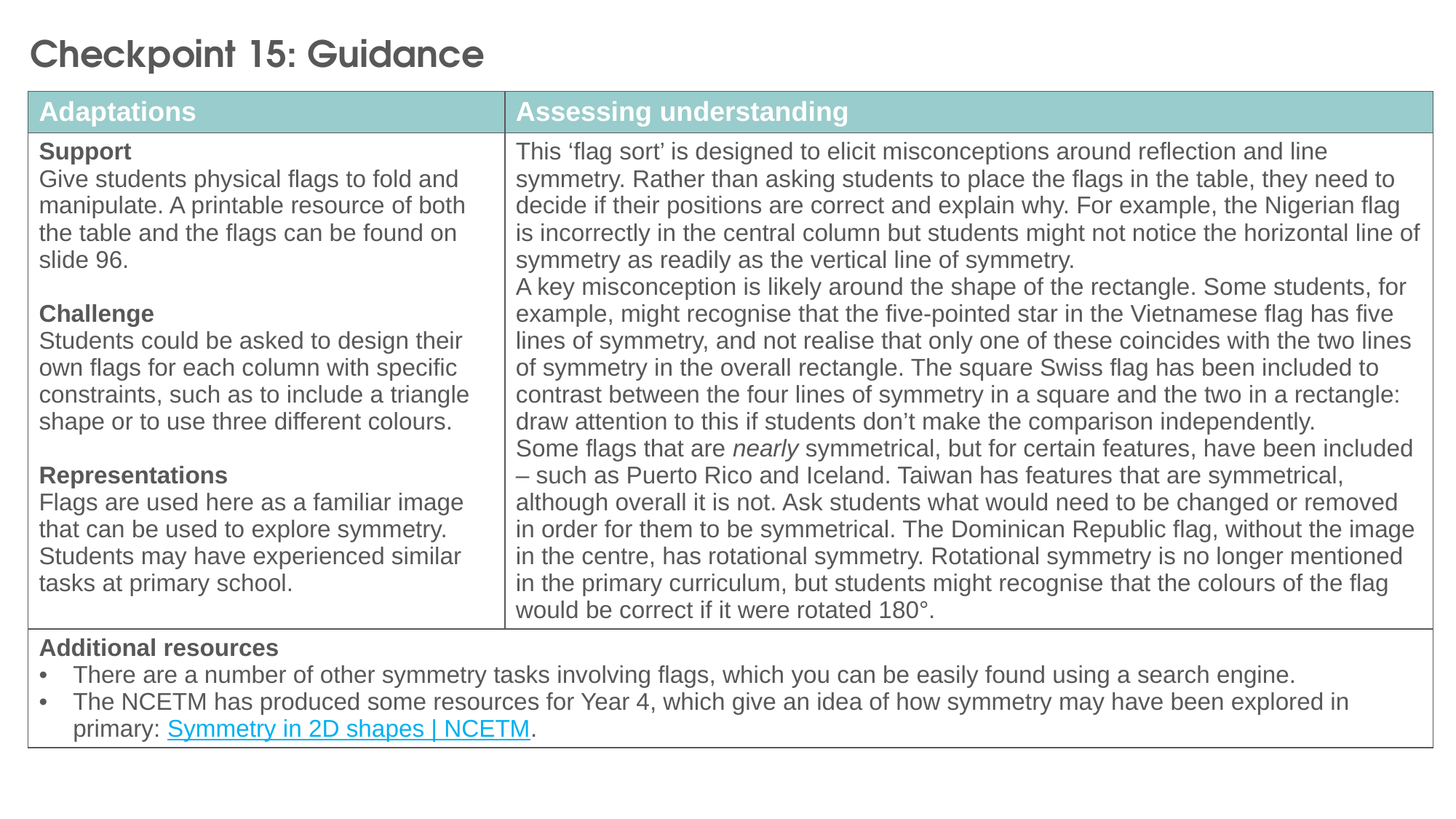

Checkpoint 15: Guidance
| Adaptations | Assessing understanding |
| --- | --- |
| Support Give students physical flags to fold and manipulate. A printable resource of both the table and the flags can be found on slide 96. Challenge Students could be asked to design their own flags for each column with specific constraints, such as to include a triangle shape or to use three different colours. Representations Flags are used here as a familiar image that can be used to explore symmetry. Students may have experienced similar tasks at primary school. | This ‘flag sort’ is designed to elicit misconceptions around reflection and line symmetry. Rather than asking students to place the flags in the table, they need to decide if their positions are correct and explain why. For example, the Nigerian flag is incorrectly in the central column but students might not notice the horizontal line of symmetry as readily as the vertical line of symmetry. A key misconception is likely around the shape of the rectangle. Some students, for example, might recognise that the five-pointed star in the Vietnamese flag has five lines of symmetry, and not realise that only one of these coincides with the two lines of symmetry in the overall rectangle. The square Swiss flag has been included to contrast between the four lines of symmetry in a square and the two in a rectangle: draw attention to this if students don’t make the comparison independently. Some flags that are nearly symmetrical, but for certain features, have been included – such as Puerto Rico and Iceland. Taiwan has features that are symmetrical, although overall it is not. Ask students what would need to be changed or removed in order for them to be symmetrical. The Dominican Republic flag, without the image in the centre, has rotational symmetry. Rotational symmetry is no longer mentioned in the primary curriculum, but students might recognise that the colours of the flag would be correct if it were rotated 180°. |
| Additional resources There are a number of other symmetry tasks involving flags, which you can be easily found using a search engine. The NCETM has produced some resources for Year 4, which give an idea of how symmetry may have been explored in primary: Symmetry in 2D shapes | NCETM. |  |